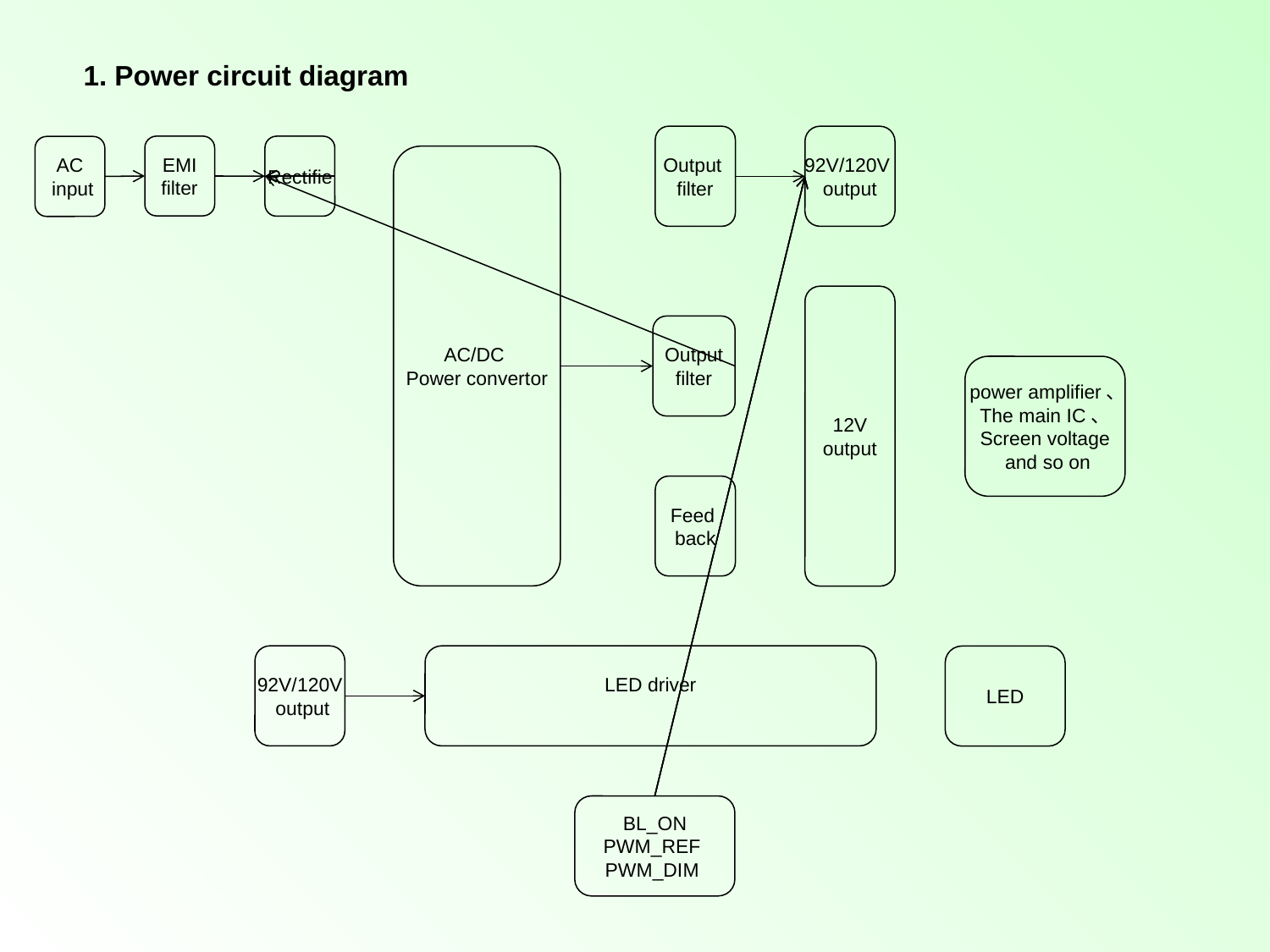

1. Power circuit diagram
Output
filter
92V/120V
output
EMI
filter
Rectifie
AC
 input
AC/DC
Power convertor
12V
output
Output
filter
 power amplifier、
The main IC、
Screen voltage
 and so on
Feed
back
92V/120V
 output
LED driver

LED
BL_ON
PWM_REF
PWM_DIM